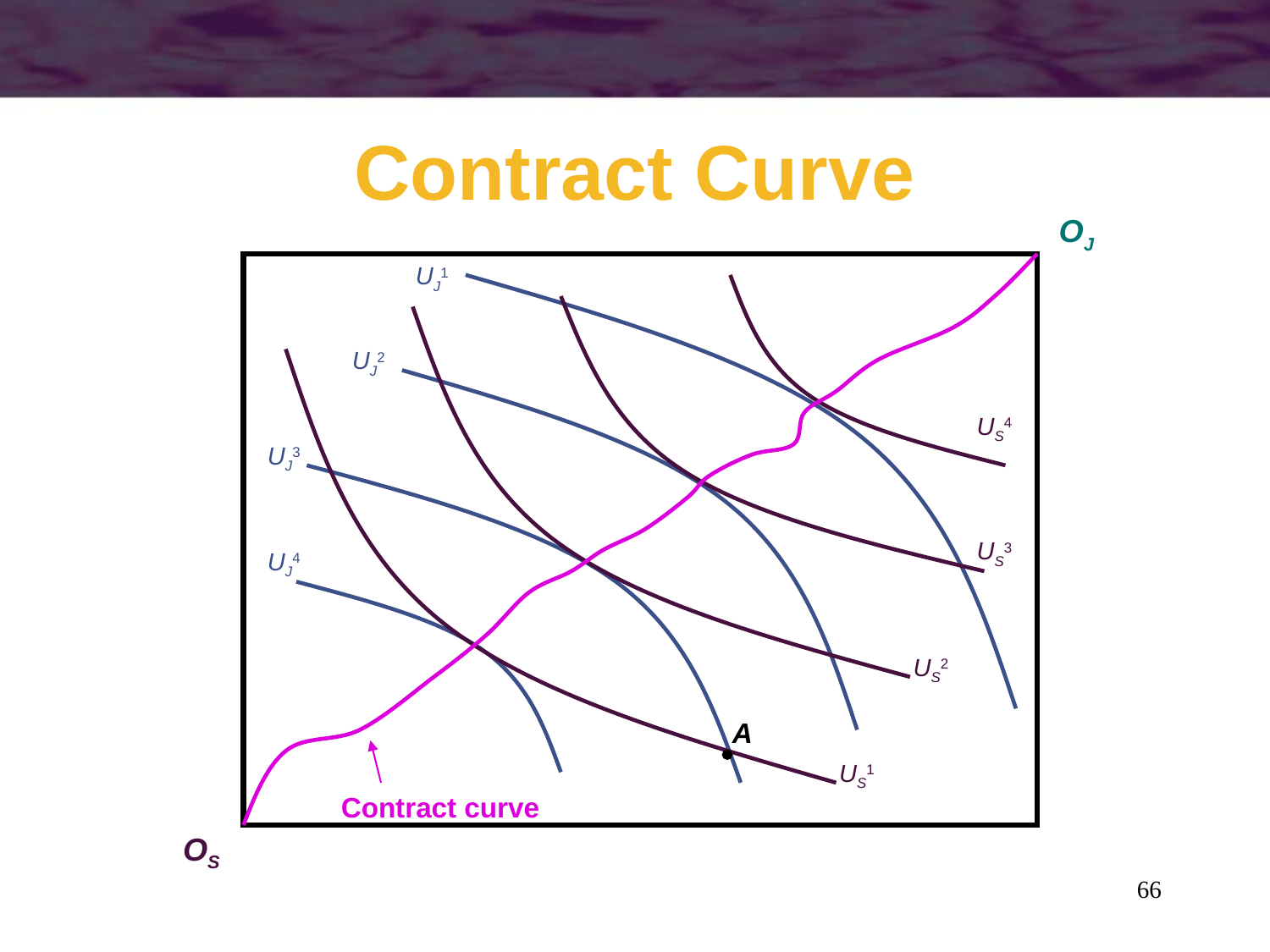

# Contract Curve
OJ

Contract curve
UJ1

US4
US3
US2
US1

UJ2

UJ3

UJ4

A
•
OS
66